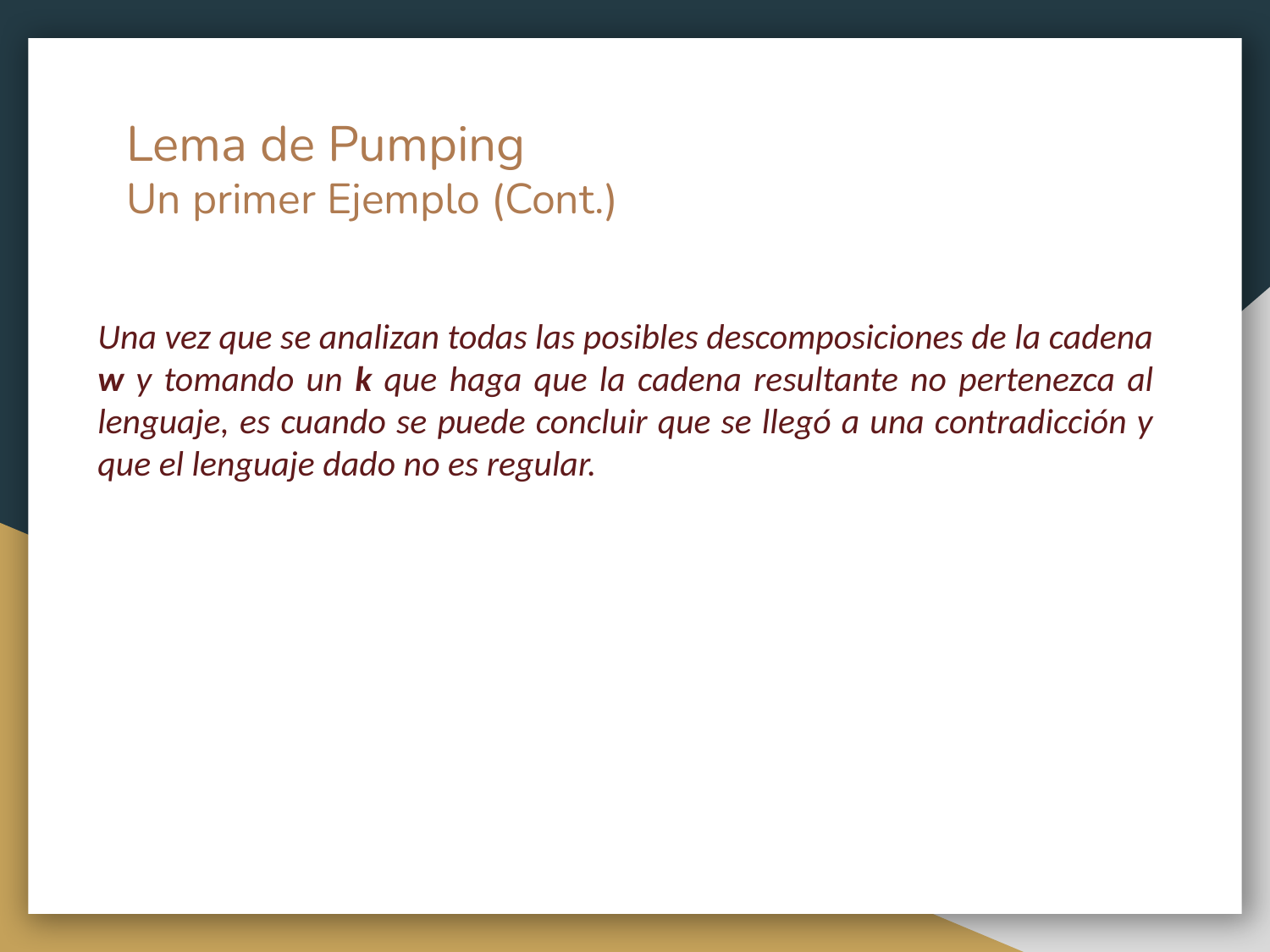

# Lema de Pumping Un primer Ejemplo (Cont.)
Una vez que se analizan todas las posibles descomposiciones de la cadena w y tomando un k que haga que la cadena resultante no pertenezca al lenguaje, es cuando se puede concluir que se llegó a una contradicción y que el lenguaje dado no es regular.